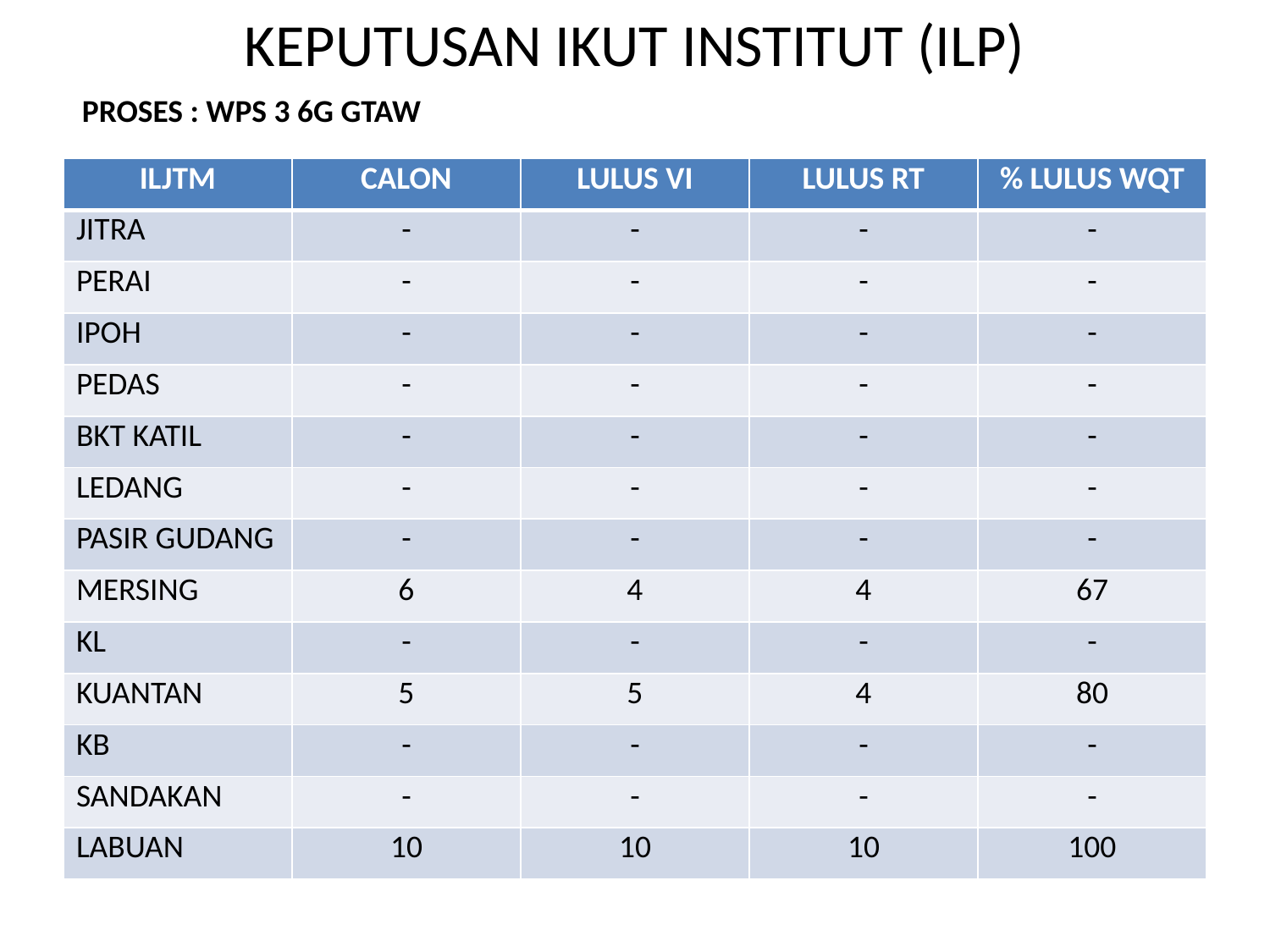

# KEPUTUSAN IKUT INSTITUT (ILP)
PROSES : WPS 3 6G GTAW
| ILJTM | CALON | LULUS VI | LULUS RT | % LULUS WQT |
| --- | --- | --- | --- | --- |
| JITRA | - | - | - | - |
| PERAI | - | - | - | - |
| IPOH | - | - | - | - |
| PEDAS | - | - | - | - |
| BKT KATIL | - | - | - | - |
| LEDANG | - | - | - | - |
| PASIR GUDANG | - | - | - | - |
| MERSING | 6 | 4 | 4 | 67 |
| KL | - | - | - | - |
| KUANTAN | 5 | 5 | 4 | 80 |
| KB | - | - | - | - |
| SANDAKAN | - | - | - | - |
| LABUAN | 10 | 10 | 10 | 100 |